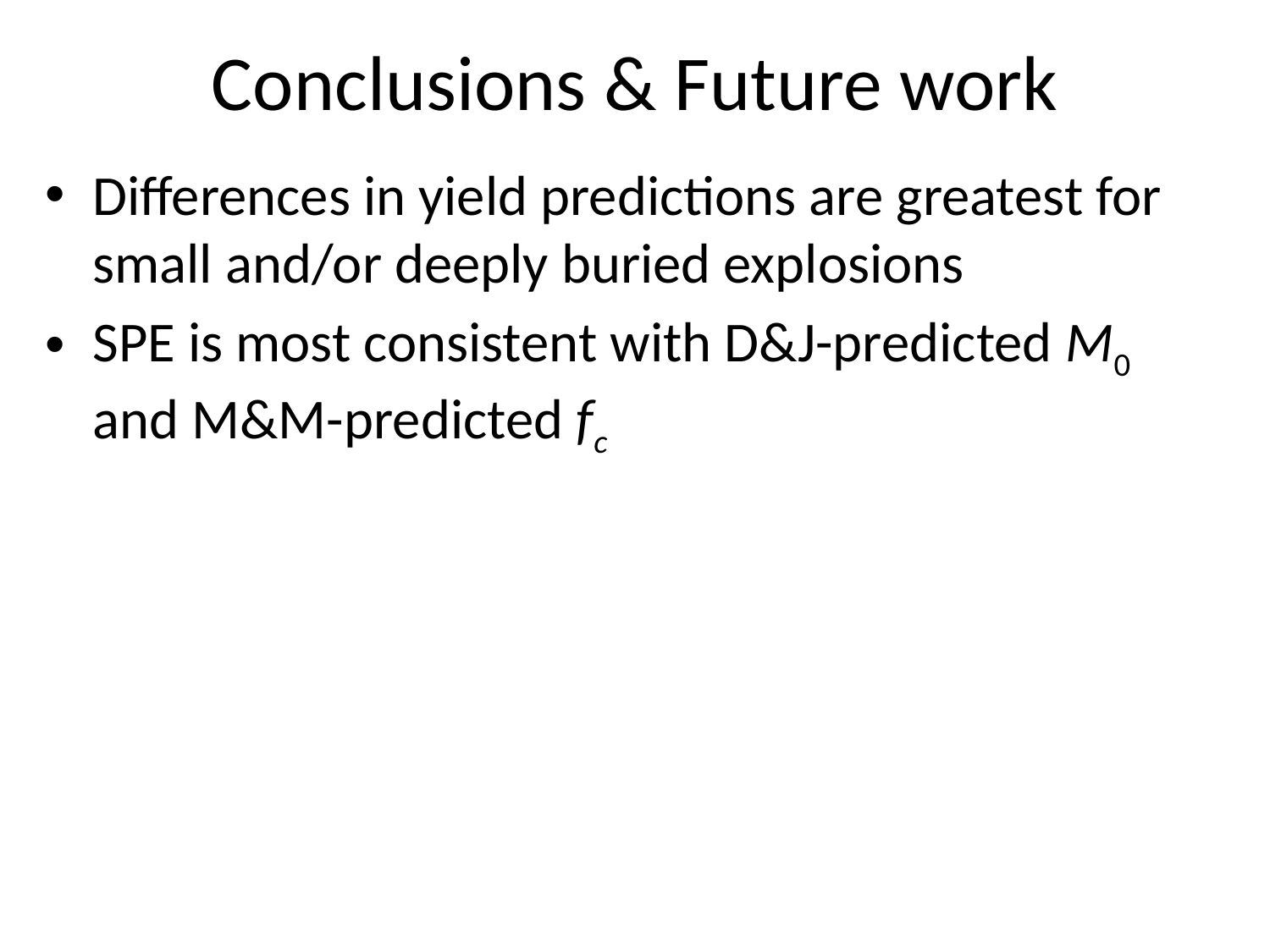

# Conclusions & Future work
Differences in yield predictions are greatest for small and/or deeply buried explosions
SPE is most consistent with D&J-predicted M0 and M&M-predicted fc